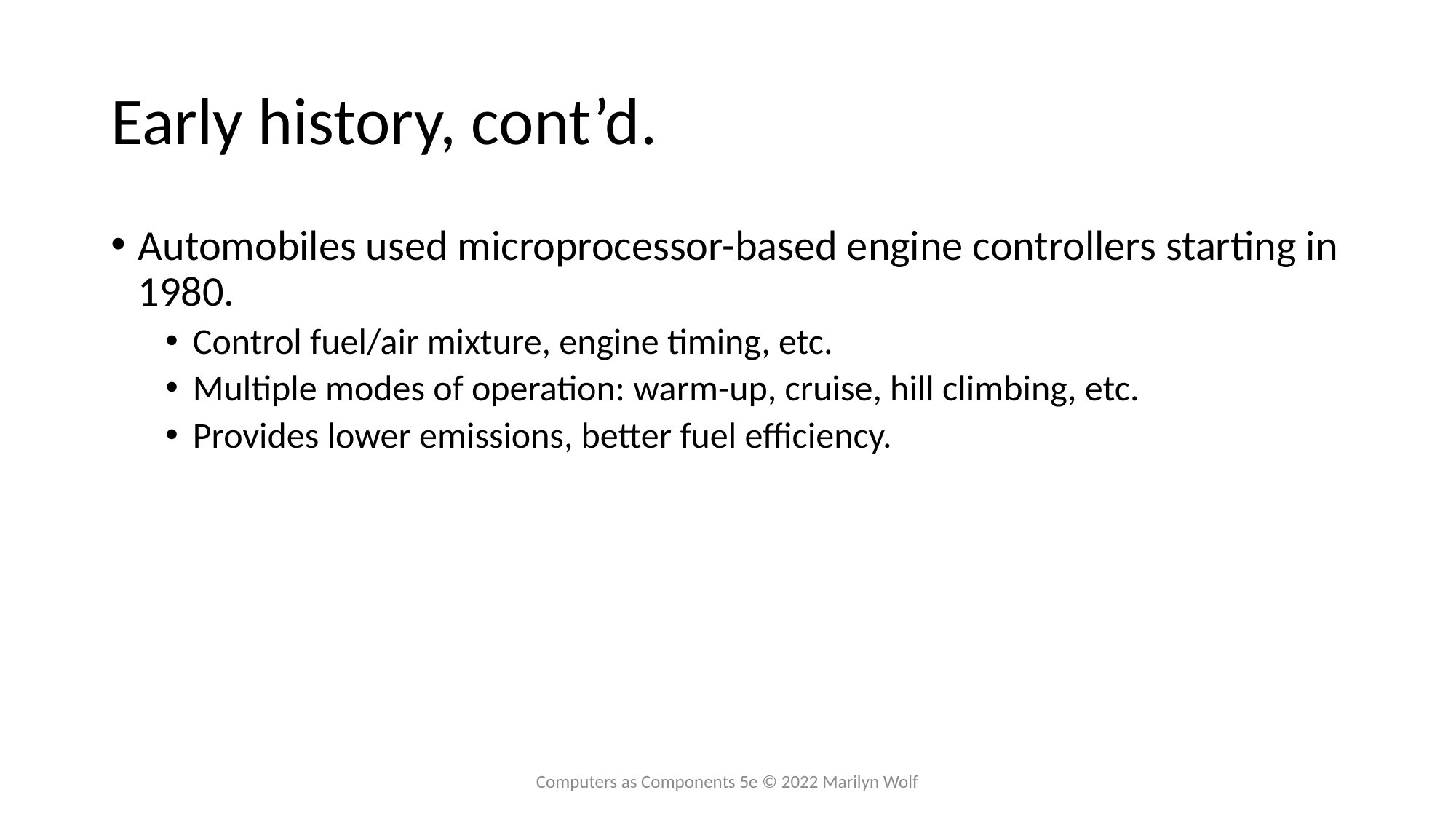

# Early history, cont’d.
Automobiles used microprocessor-based engine controllers starting in 1980.
Control fuel/air mixture, engine timing, etc.
Multiple modes of operation: warm-up, cruise, hill climbing, etc.
Provides lower emissions, better fuel efficiency.
Computers as Components 5e © 2022 Marilyn Wolf